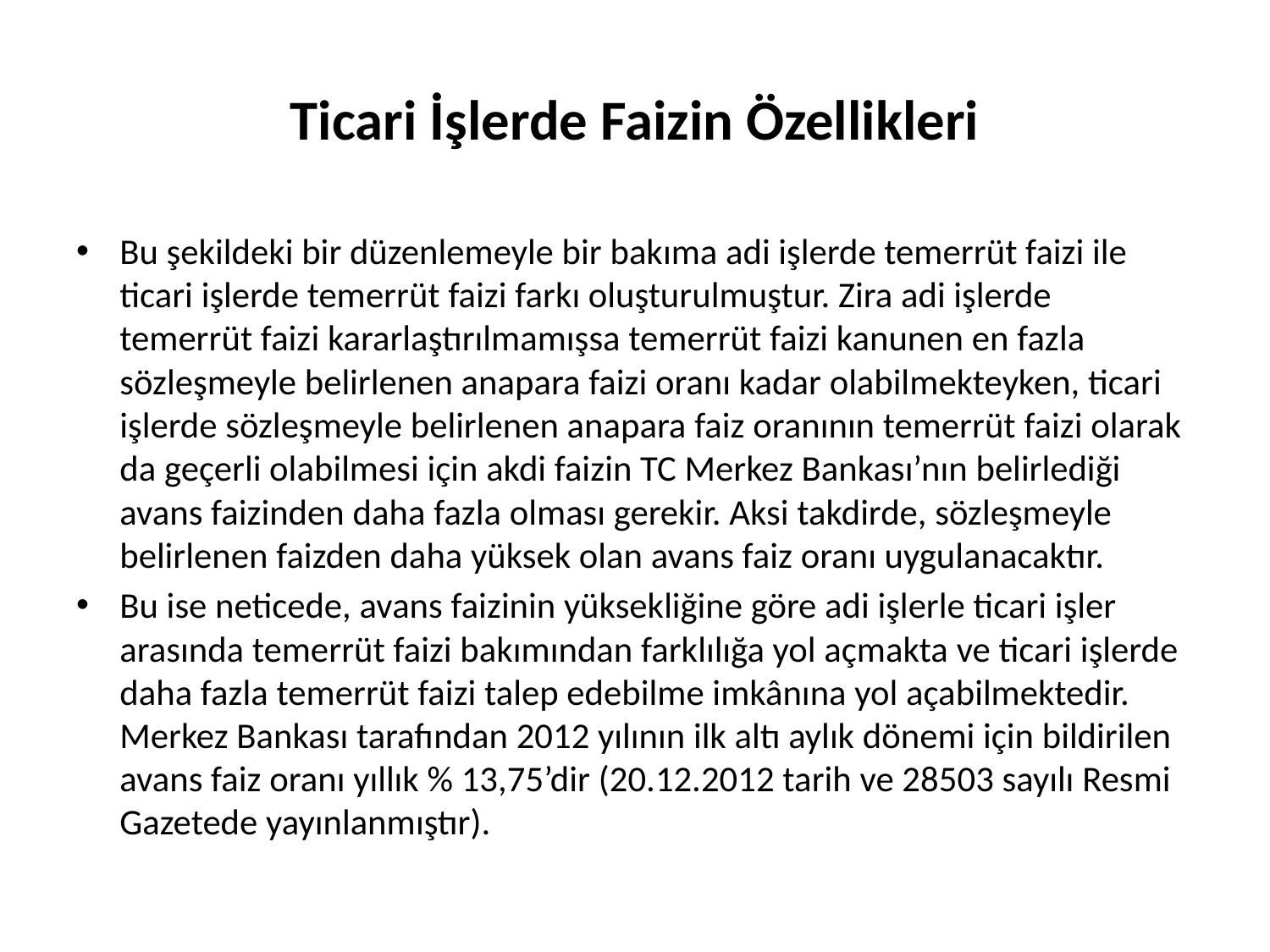

# Ticari İşlerde Faizin Özellikleri
Bu şekildeki bir düzenlemeyle bir bakıma adi işlerde temerrüt faizi ile ticari işlerde temerrüt faizi farkı oluşturulmuştur. Zira adi işlerde temerrüt faizi kararlaştırılmamışsa temerrüt faizi kanunen en fazla sözleşmeyle belirlenen anapara faizi oranı kadar olabilmekteyken, ticari işlerde sözleşmeyle belirlenen anapara faiz oranının temerrüt faizi olarak da geçerli olabilmesi için akdi faizin TC Merkez Bankası’nın belirlediği avans faizinden daha fazla olması gerekir. Aksi takdirde, sözleşmeyle belirlenen faizden daha yüksek olan avans faiz oranı uygulanacaktır.
Bu ise neticede, avans faizinin yüksekliğine göre adi işlerle ticari işler arasında temerrüt faizi bakımından farklılığa yol açmakta ve ticari işlerde daha fazla temerrüt faizi talep edebilme imkânına yol açabilmektedir. Merkez Bankası tarafından 2012 yılının ilk altı aylık dönemi için bildirilen avans faiz oranı yıllık % 13,75’dir (20.12.2012 tarih ve 28503 sayılı Resmi Gazetede yayınlanmıştır).